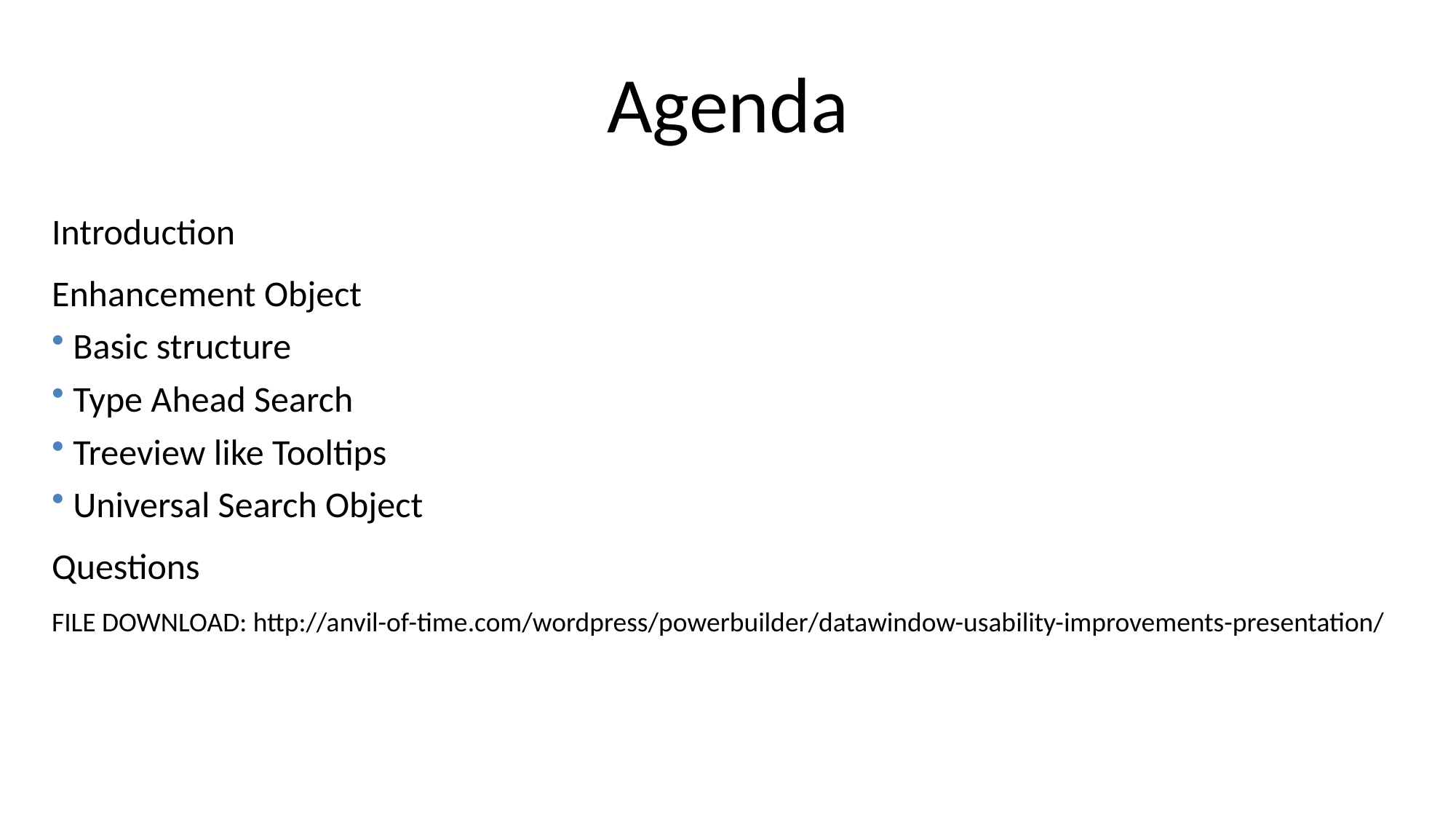

# Agenda
Introduction
Enhancement Object
Basic structure
Type Ahead Search
Treeview like Tooltips
Universal Search Object
Questions
FILE DOWNLOAD: http://anvil-of-time.com/wordpress/powerbuilder/datawindow-usability-improvements-presentation/